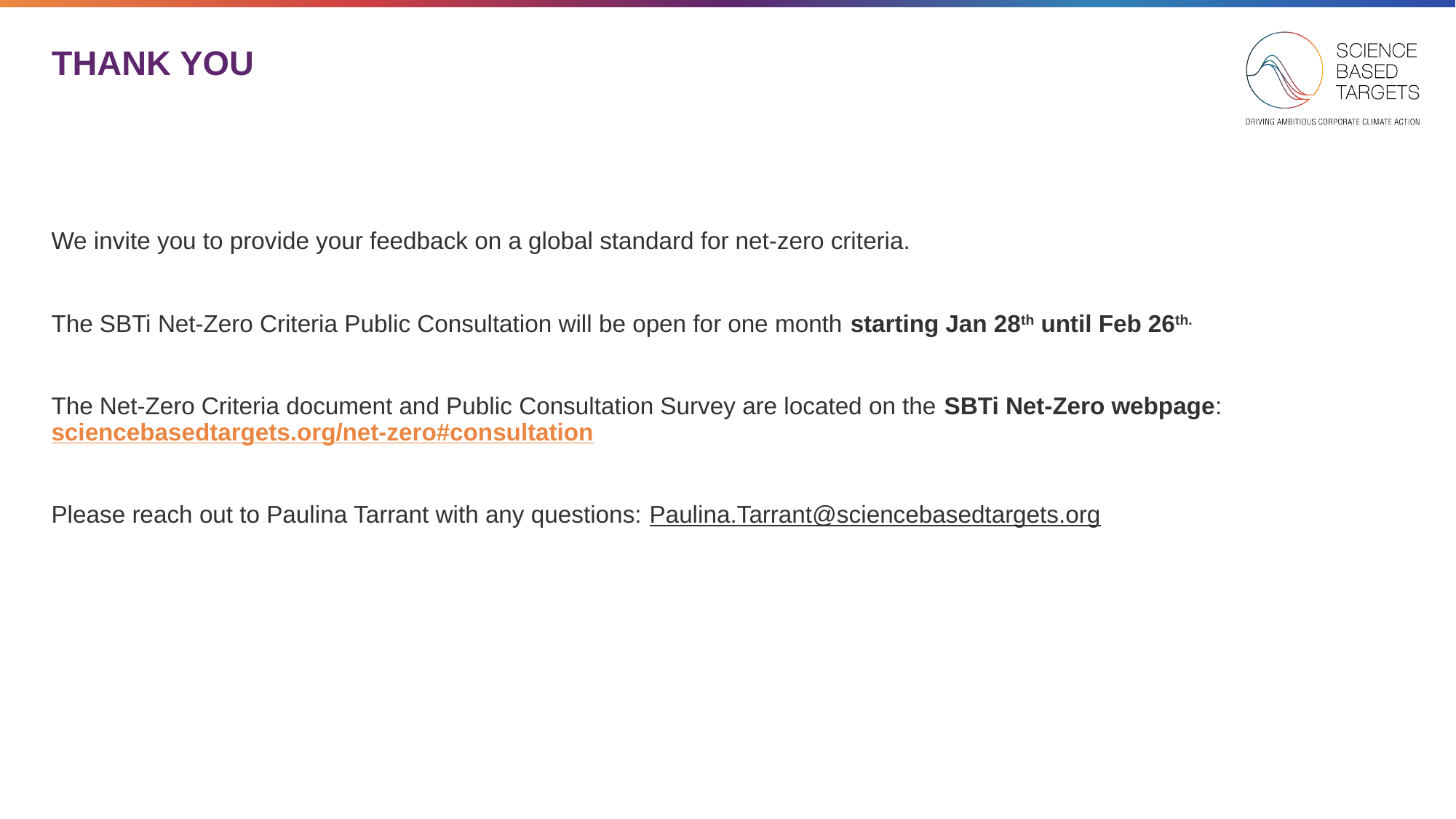

# THANK YOU
We invite you to provide your feedback on a global standard for net-zero criteria.

The SBTi Net-Zero Criteria Public Consultation will be open for one month starting Jan 28th until Feb 26th.

The Net-Zero Criteria document and Public Consultation Survey are located on the SBTi Net-Zero webpage: sciencebasedtargets.org/net-zero#consultation

Please reach out to Paulina Tarrant with any questions: Paulina.Tarrant@sciencebasedtargets.org